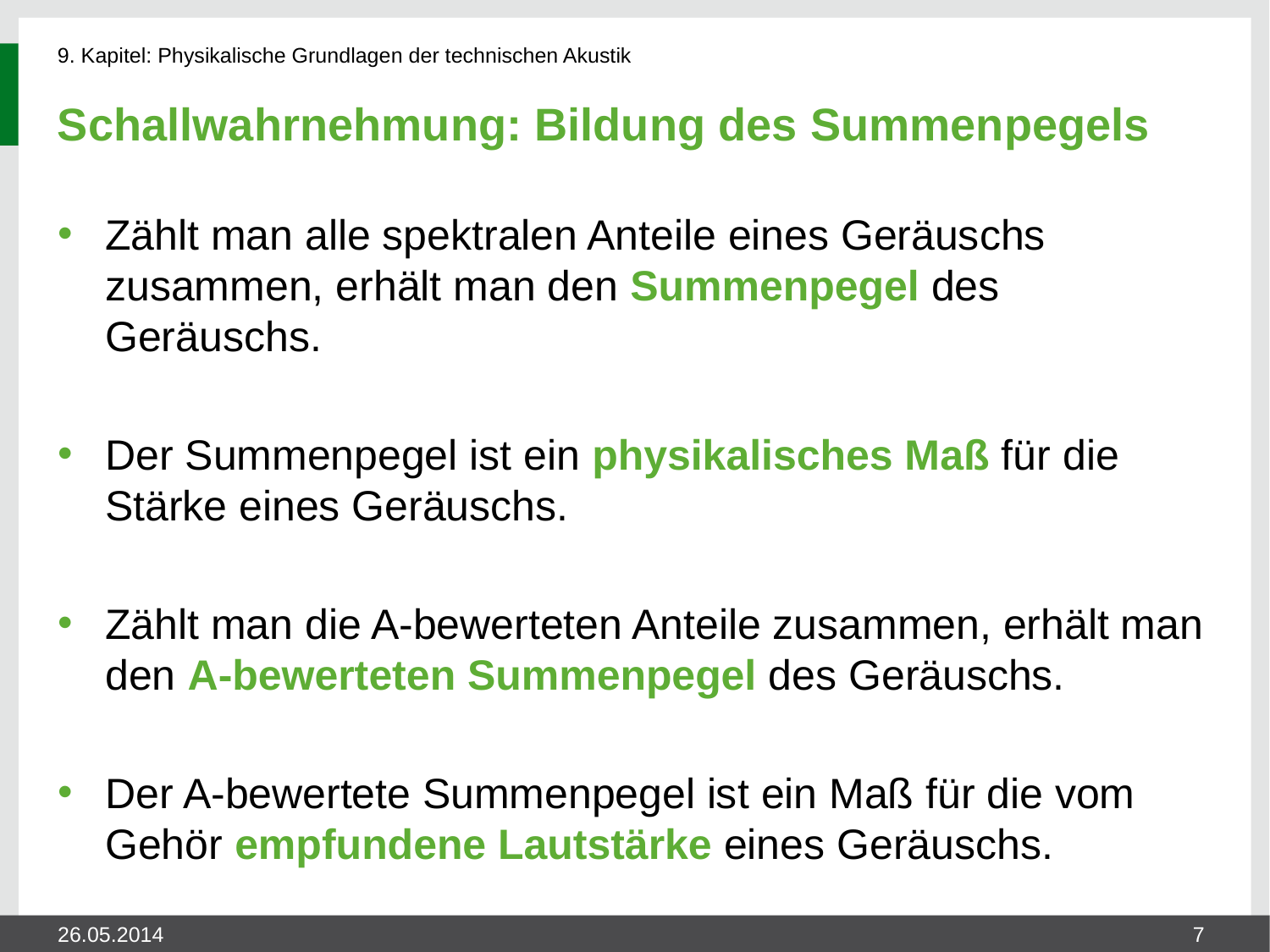

# Schallwahrnehmung: Bildung des Summenpegels
Zählt man alle spektralen Anteile eines Geräuschs zusammen, erhält man den Summenpegel des Geräuschs.

Der Summenpegel ist ein physikalisches Maß für die Stärke eines Geräuschs.

Zählt man die A-bewerteten Anteile zusammen, erhält man den A-bewerteten Summenpegel des Geräuschs.

Der A-bewertete Summenpegel ist ein Maß für die vom Gehör empfundene Lautstärke eines Geräuschs.
26.05.2014
7